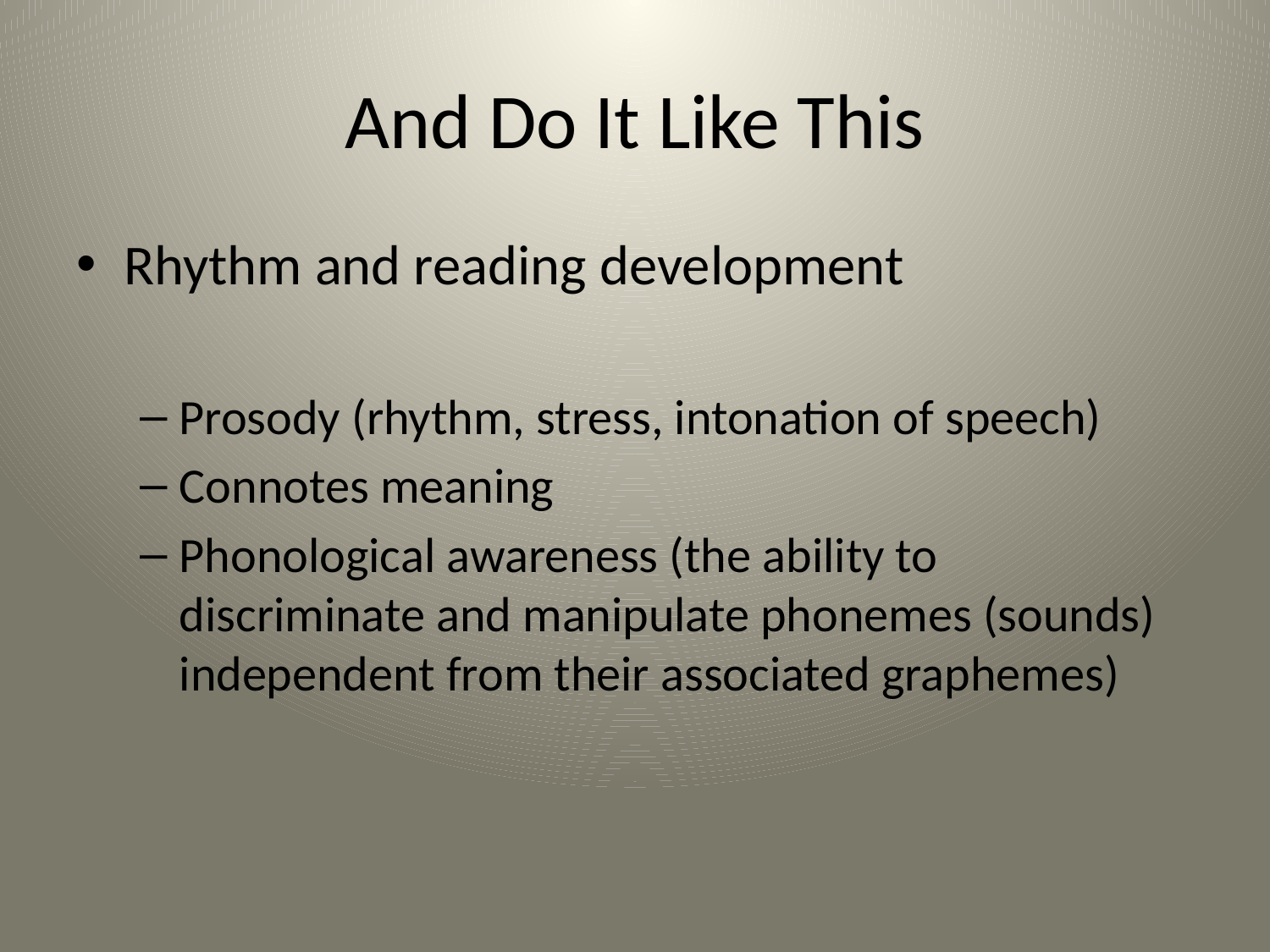

# And Do It Like This
Rhythm and reading development

Prosody (rhythm, stress, intonation of speech)
Connotes meaning
Phonological awareness (the ability to discriminate and manipulate phonemes (sounds) independent from their associated graphemes)